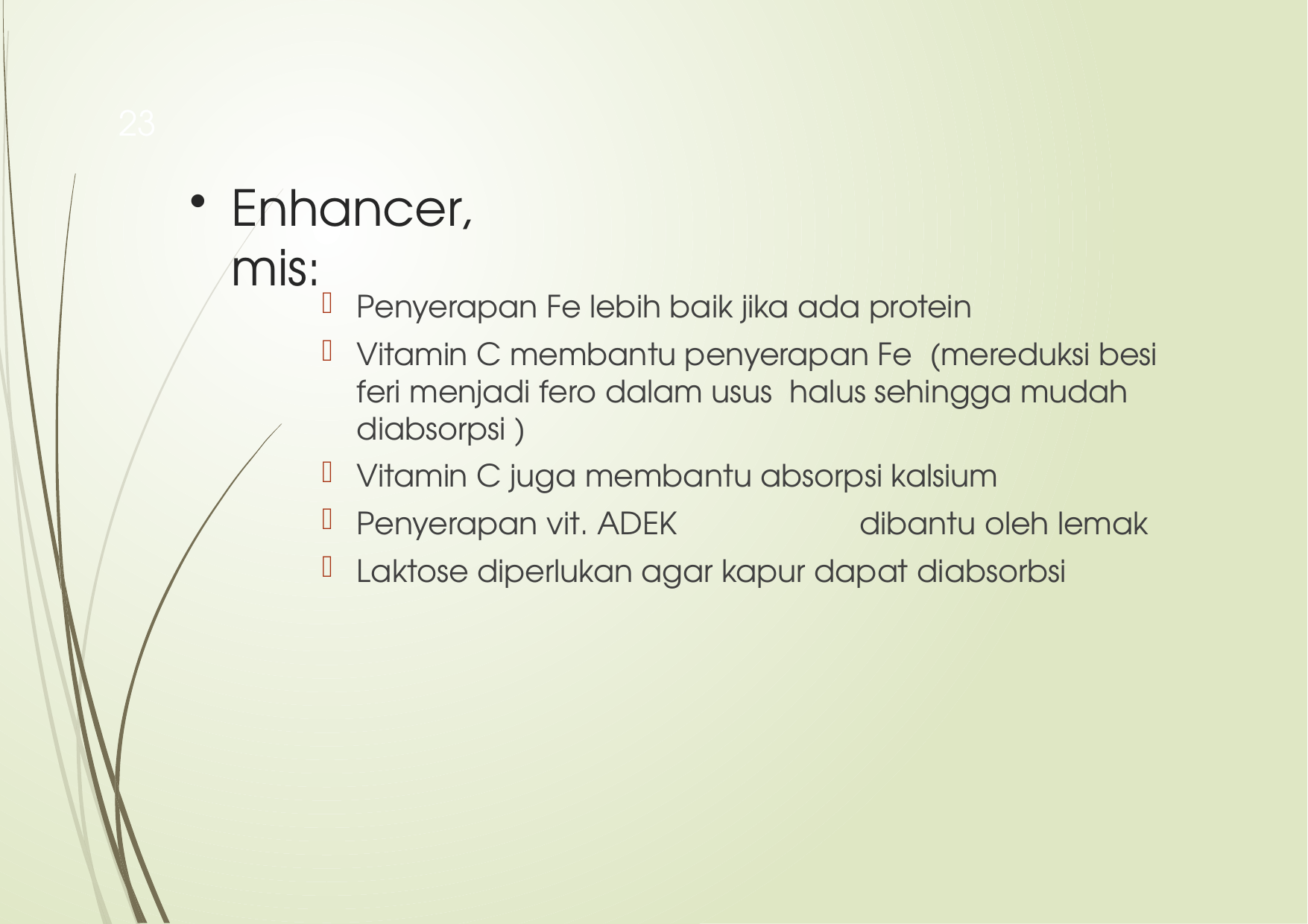

23
# Enhancer, mis:
Penyerapan Fe lebih baik jika ada protein
Vitamin C membantu penyerapan Fe  (mereduksi besi feri menjadi fero dalam usus  halus sehingga mudah diabsorpsi )
Vitamin C juga membantu absorpsi kalsium
Penyerapan vit. ADEK	dibantu oleh lemak
Laktose diperlukan agar kapur dapat diabsorbsi